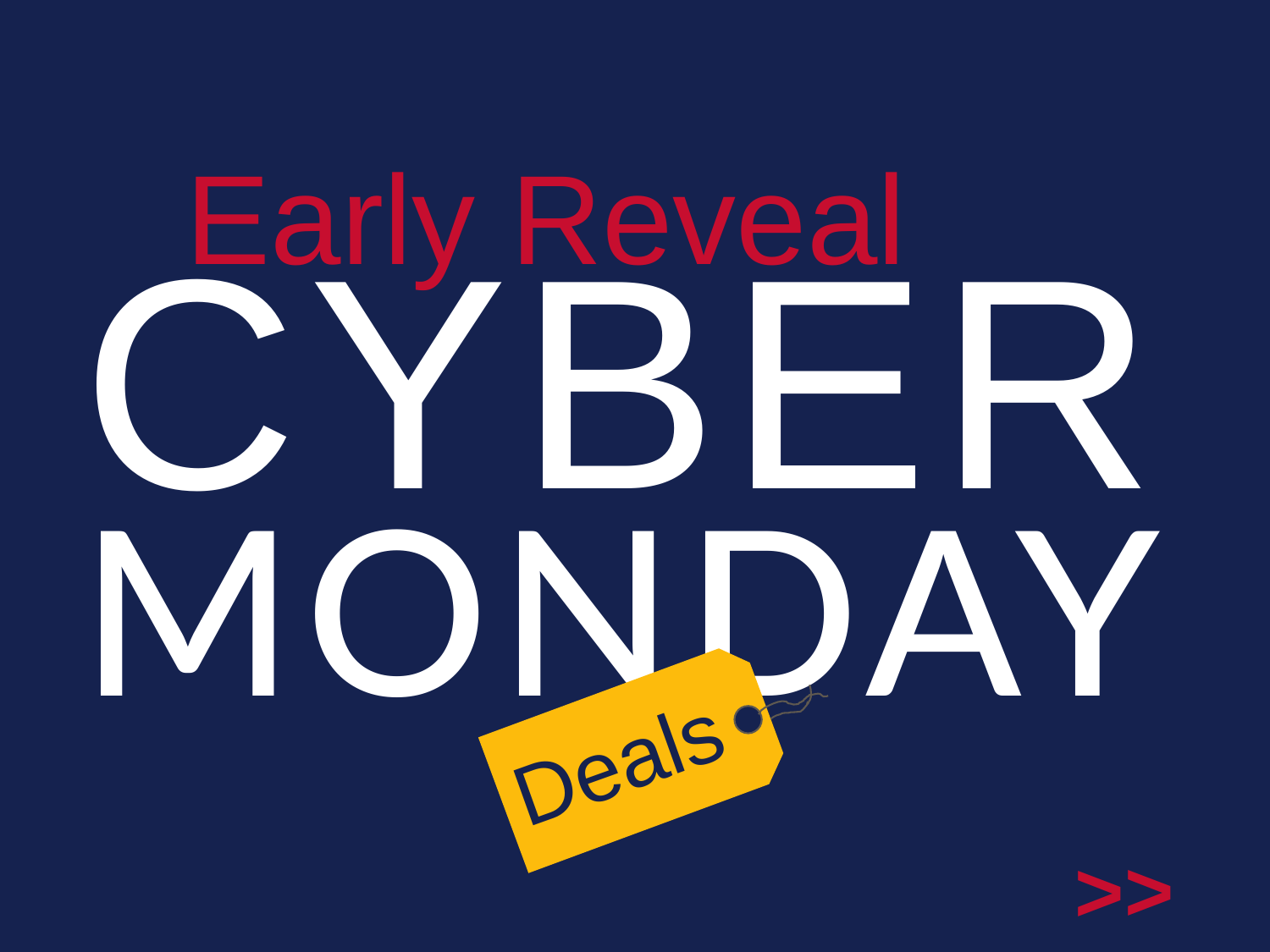

Early Reveal
CYBER
MONDAY

Deals
>
>